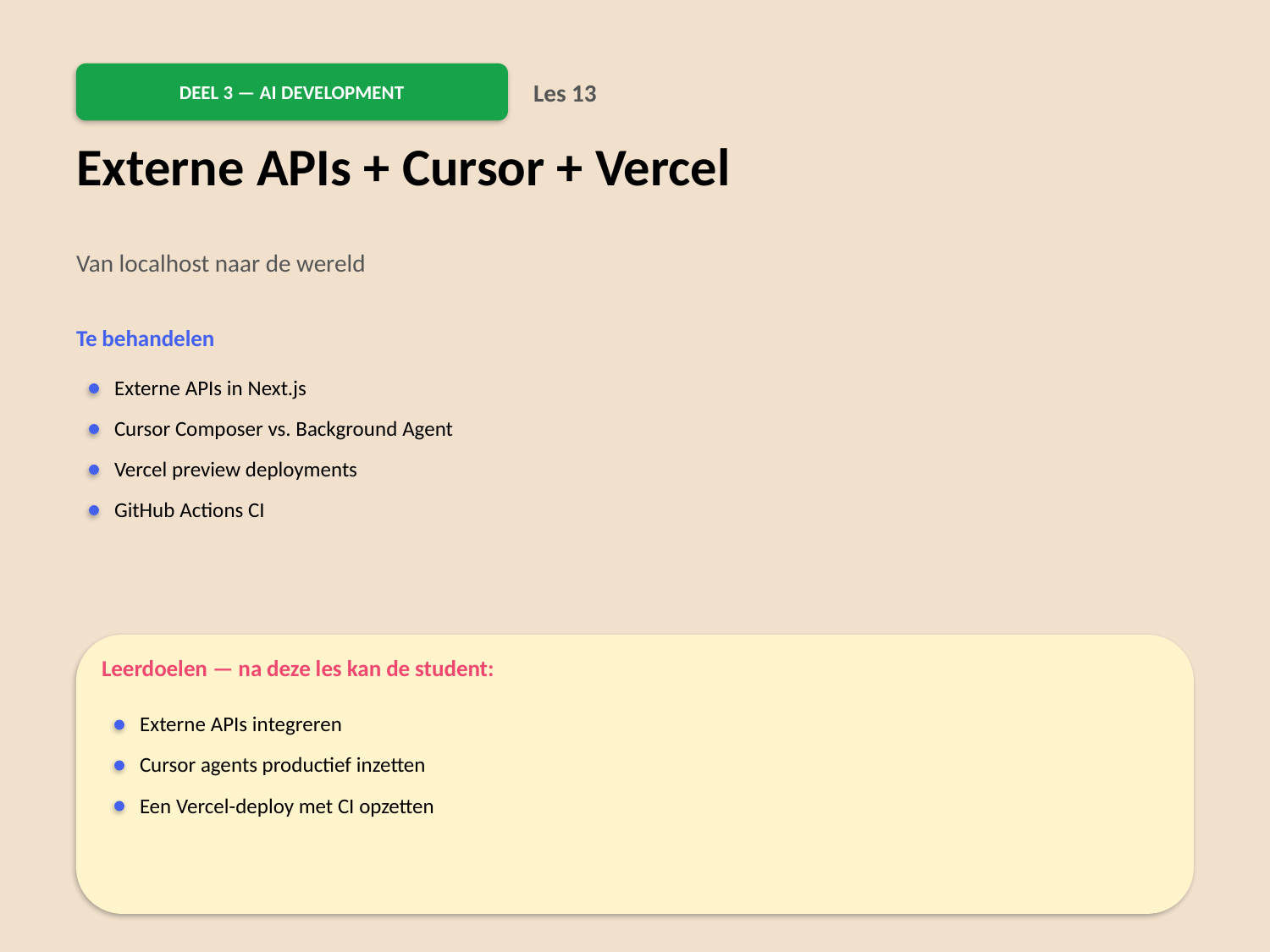

DEEL 3 — AI DEVELOPMENT
Les 13
Externe APIs + Cursor + Vercel
Van localhost naar de wereld
Te behandelen
Externe APIs in Next.js

Cursor Composer vs. Background Agent

Vercel preview deployments

GitHub Actions CI

Leerdoelen — na deze les kan de student:
Externe APIs integreren

Cursor agents productief inzetten

Een Vercel-deploy met CI opzetten